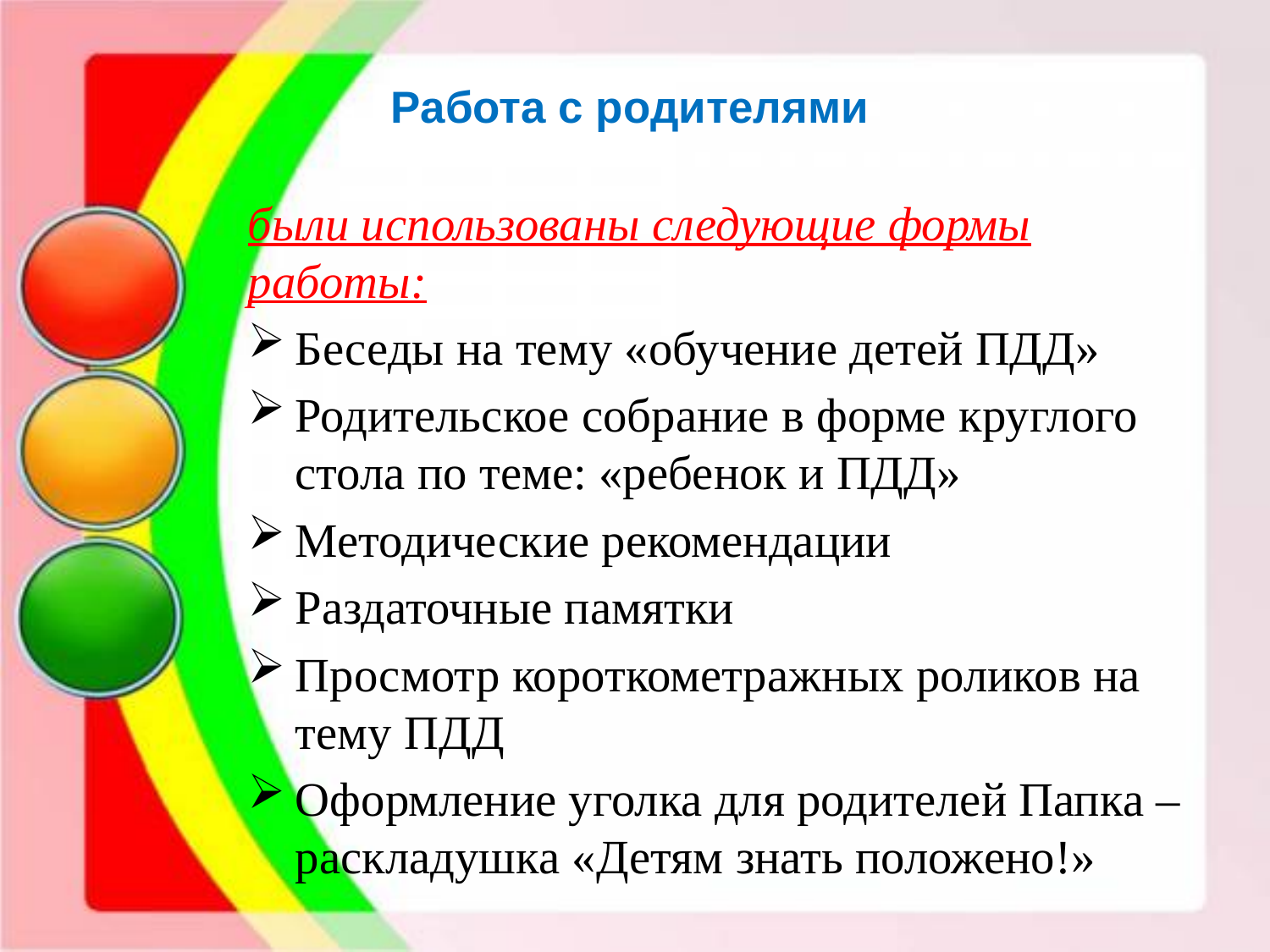

# Работа с родителями
были использованы следующие формы работы:
Беседы на тему «обучение детей ПДД»
Родительское собрание в форме круглого стола по теме: «ребенок и ПДД»
Методические рекомендации
Раздаточные памятки
Просмотр короткометражных роликов на тему ПДД
Оформление уголка для родителей Папка – раскладушка «Детям знать положено!»